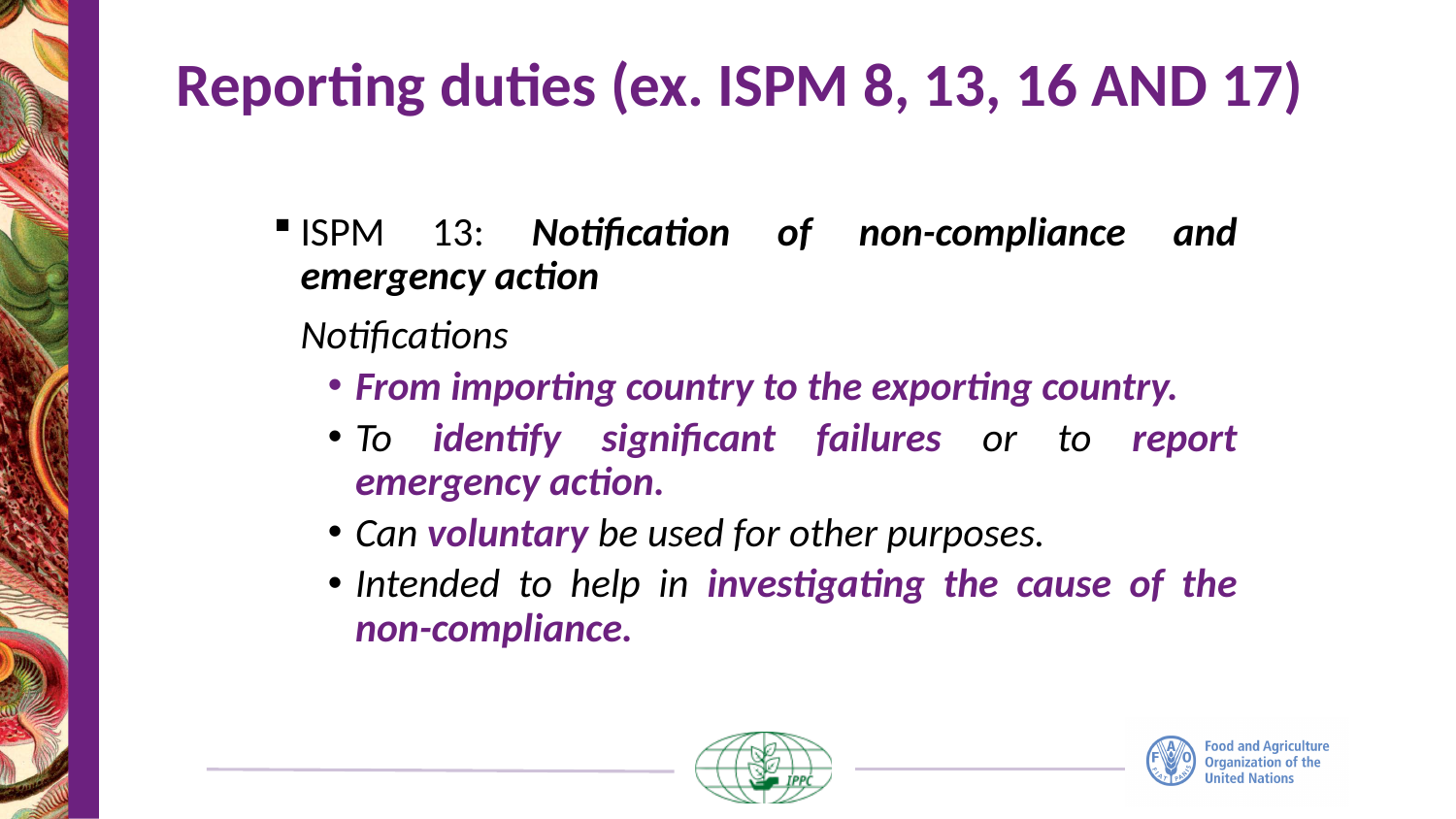

# Reporting duties (ex. ISPM 8, 13, 16 AND 17)

ISPM 13: Notification of non-compliance and emergency action
	Notifications
From importing country to the exporting country.
To identify significant failures or to report emergency action.
Can voluntary be used for other purposes.
Intended to help in investigating the cause of the non-compliance.